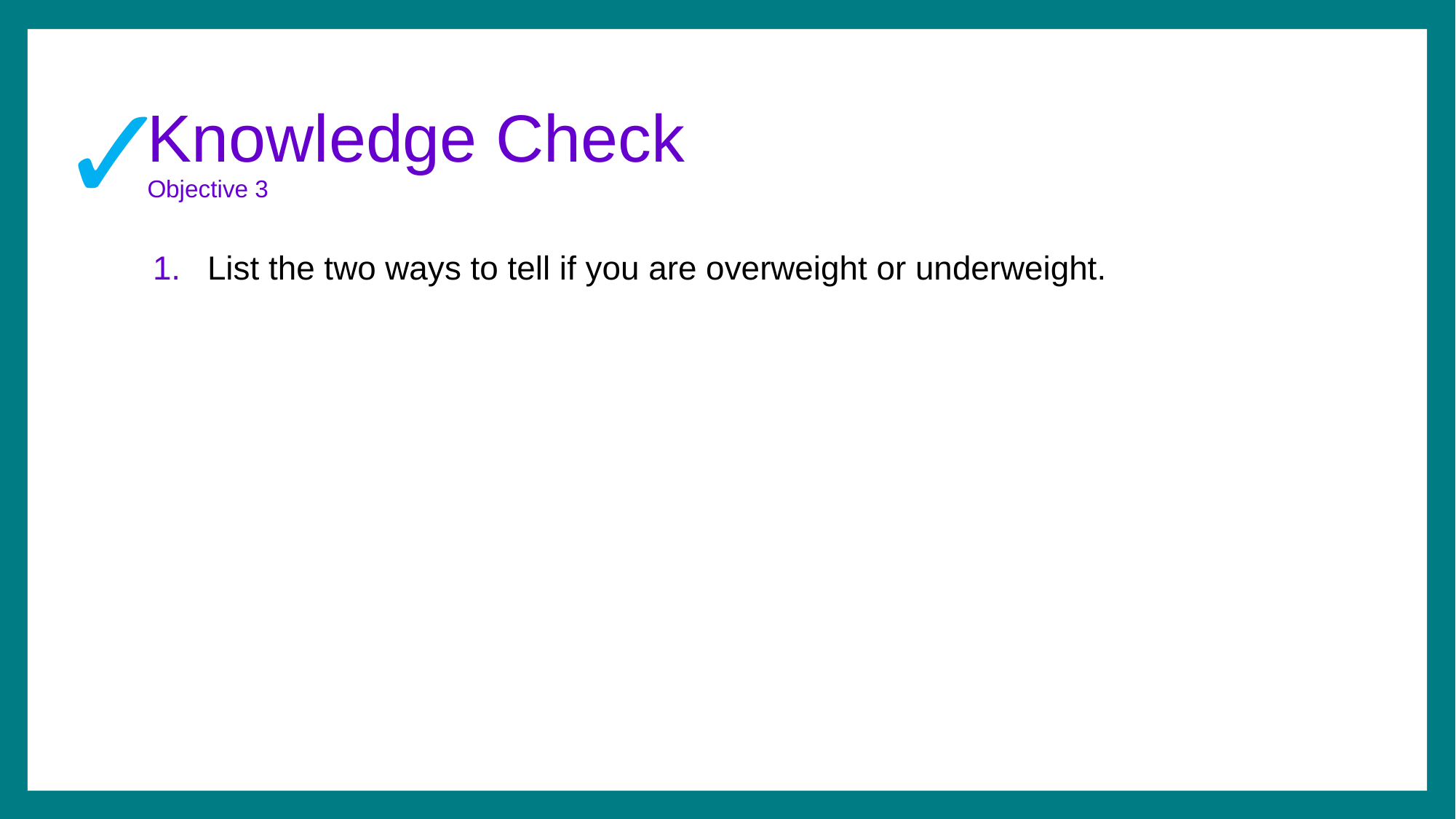

✓
# Knowledge Check Objective 3
List the two ways to tell if you are overweight or underweight.